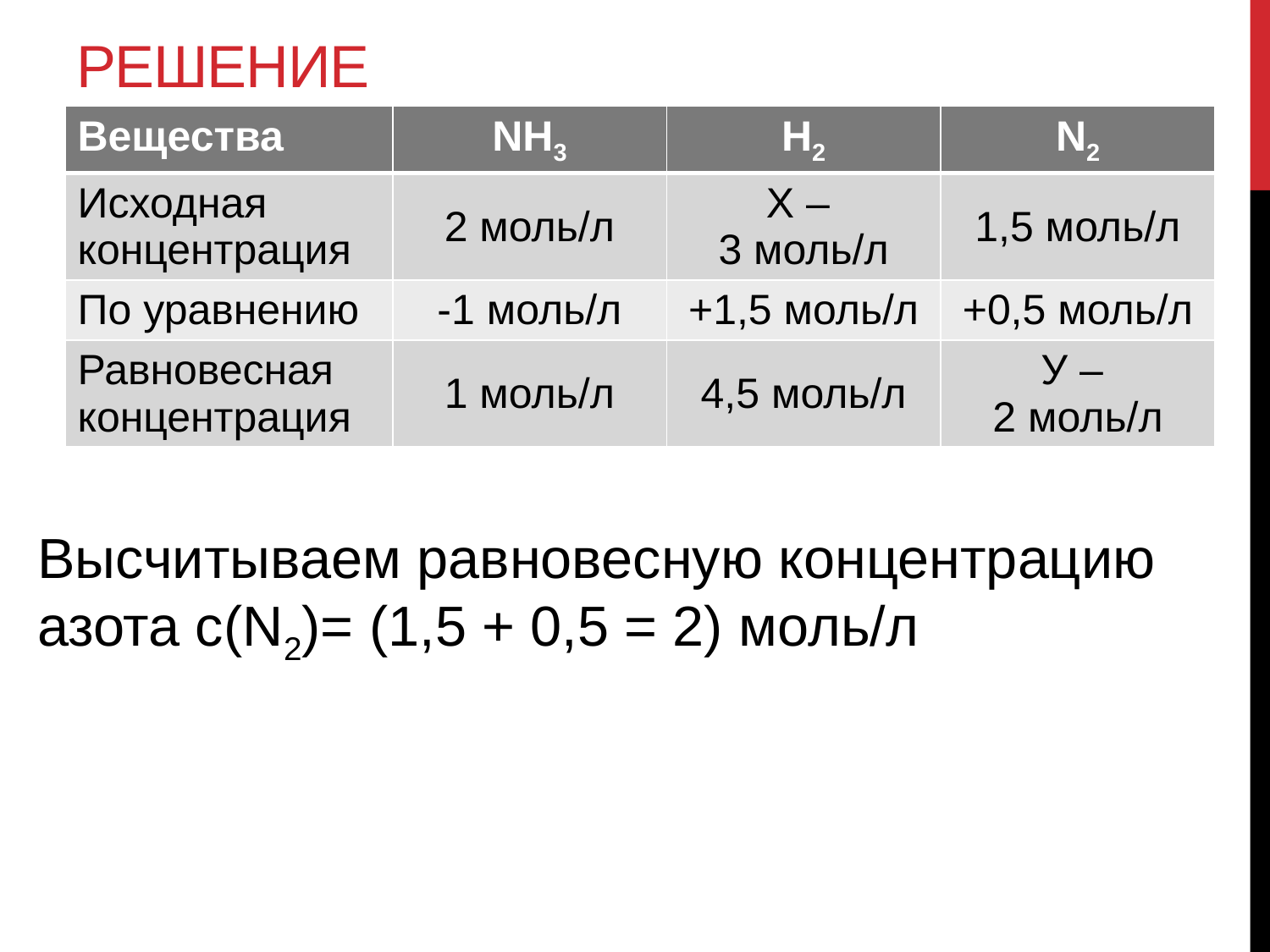

# решение
| Вещества | NН3 | Н2 | N2 |
| --- | --- | --- | --- |
| Исходная концентрация | 2 моль/л | Х – 3 моль/л | 1,5 моль/л |
| По уравнению | -1 моль/л | +1,5 моль/л | +0,5 моль/л |
| Равновесная концентрация | 1 моль/л | 4,5 моль/л | У – 2 моль/л |
Высчитываем равновесную концентрацию азота с(N2)= (1,5 + 0,5 = 2) моль/л